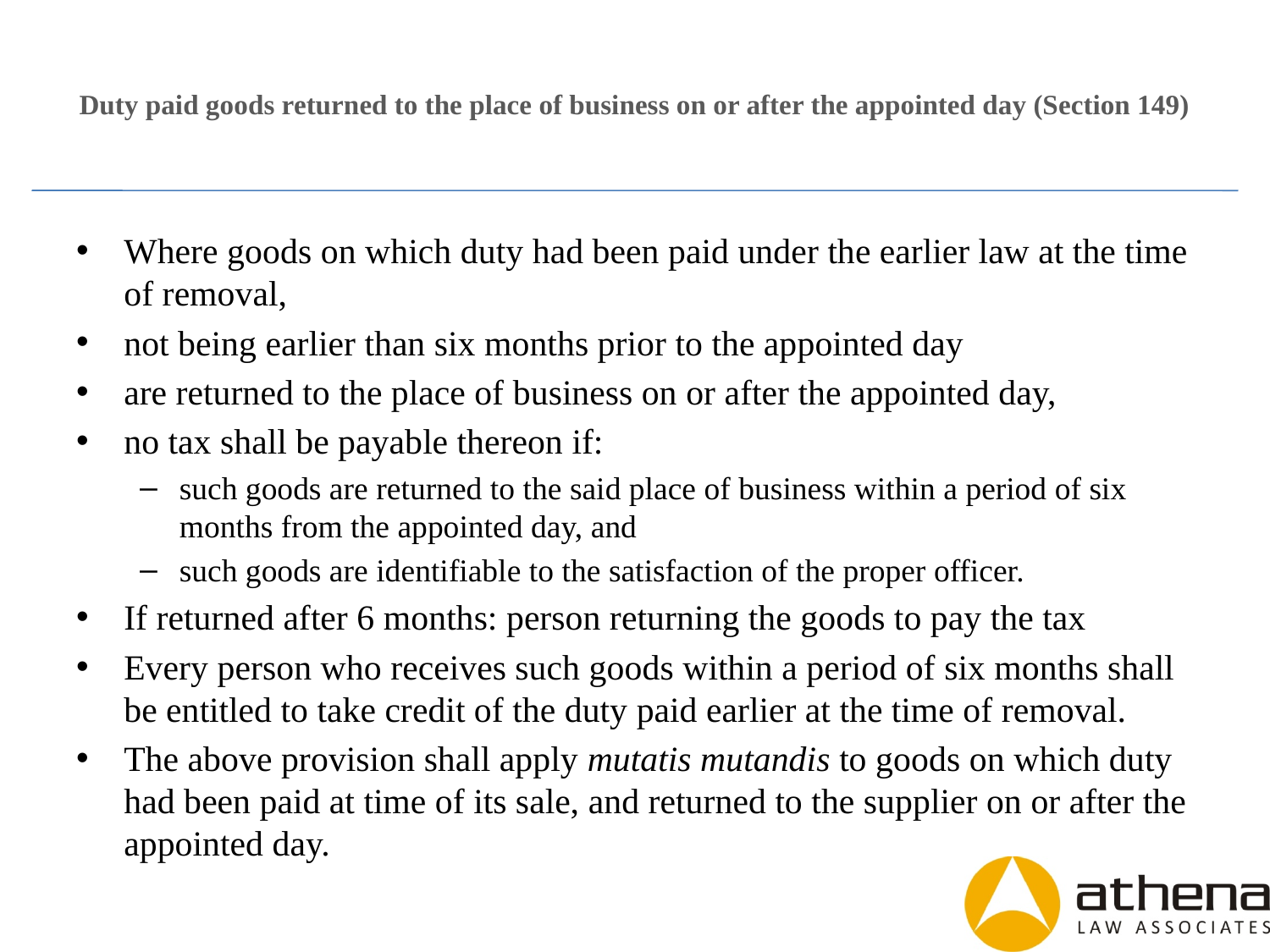

# Duty paid goods returned to the place of business on or after the appointed day (Section 149)
Where goods on which duty had been paid under the earlier law at the time of removal,
not being earlier than six months prior to the appointed day
are returned to the place of business on or after the appointed day,
no tax shall be payable thereon if:
such goods are returned to the said place of business within a period of six months from the appointed day, and
such goods are identifiable to the satisfaction of the proper officer.
If returned after 6 months: person returning the goods to pay the tax
Every person who receives such goods within a period of six months shall be entitled to take credit of the duty paid earlier at the time of removal.
The above provision shall apply mutatis mutandis to goods on which duty had been paid at time of its sale, and returned to the supplier on or after the appointed day.